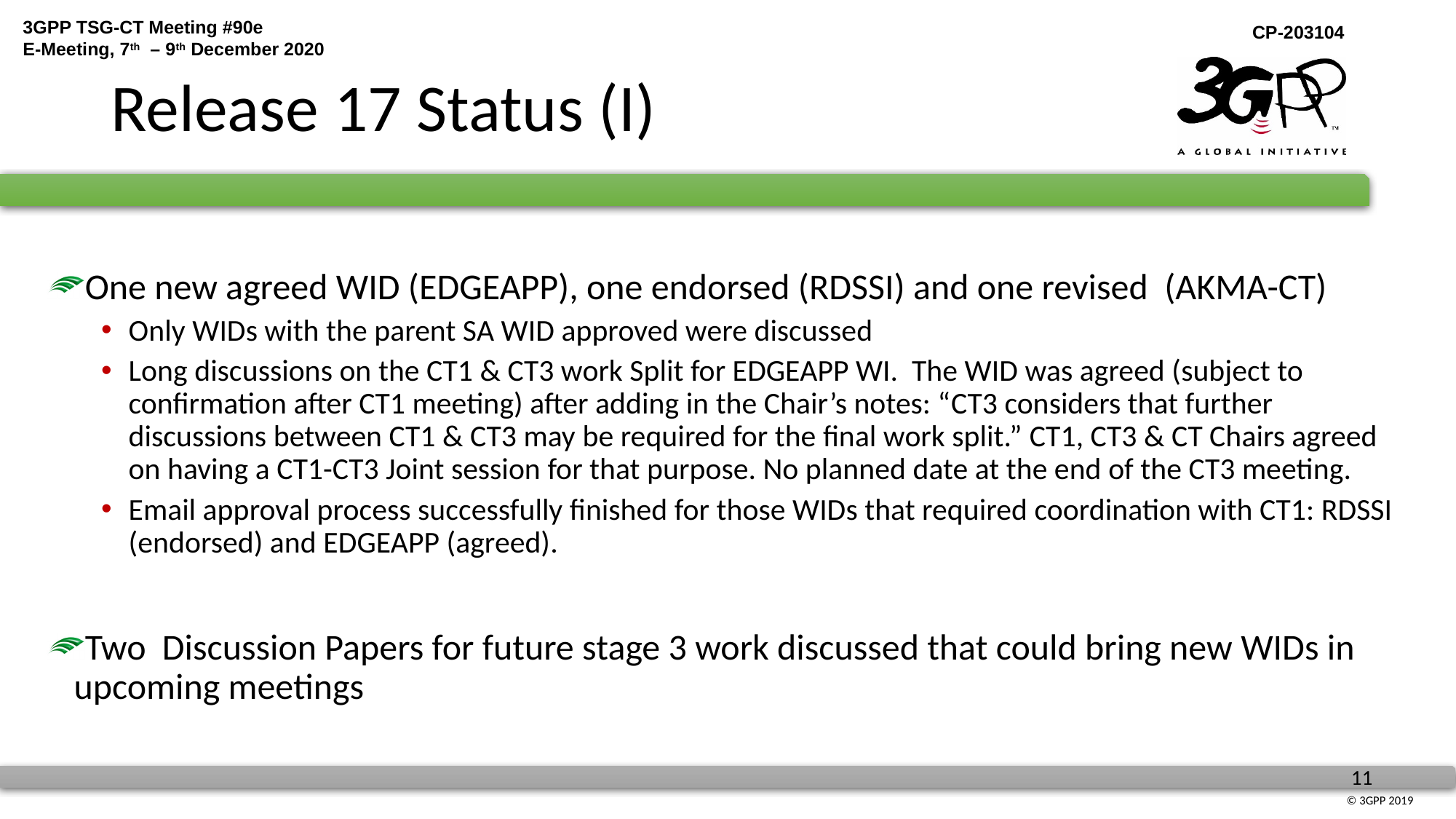

# Release 17 Status (I)
One new agreed WID (EDGEAPP), one endorsed (RDSSI) and one revised  (AKMA-CT)
Only WIDs with the parent SA WID approved were discussed
Long discussions on the CT1 & CT3 work Split for EDGEAPP WI.  The WID was agreed (subject to confirmation after CT1 meeting) after adding in the Chair’s notes: “CT3 considers that further discussions between CT1 & CT3 may be required for the final work split.” CT1, CT3 & CT Chairs agreed on having a CT1-CT3 Joint session for that purpose. No planned date at the end of the CT3 meeting.
Email approval process successfully finished for those WIDs that required coordination with CT1: RDSSI (endorsed) and EDGEAPP (agreed).

Two  Discussion Papers for future stage 3 work discussed that could bring new WIDs in upcoming meetings